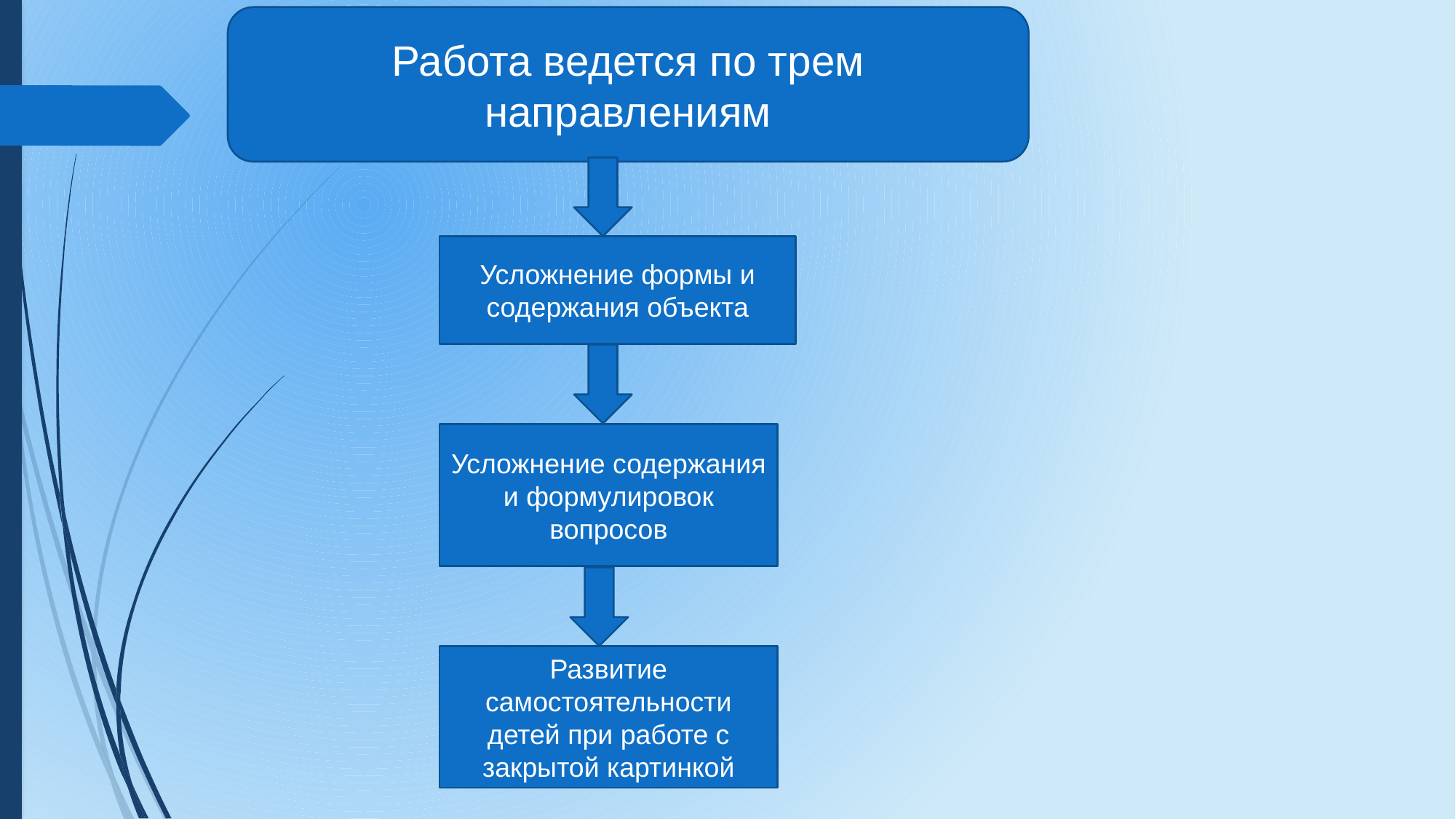

Работа ведется по трем направлениям

Усложнение формы и содержания объекта

Усложнение содержания и формулировок вопросов

Развитие самостоятельности детей при работе с закрытой картинкой